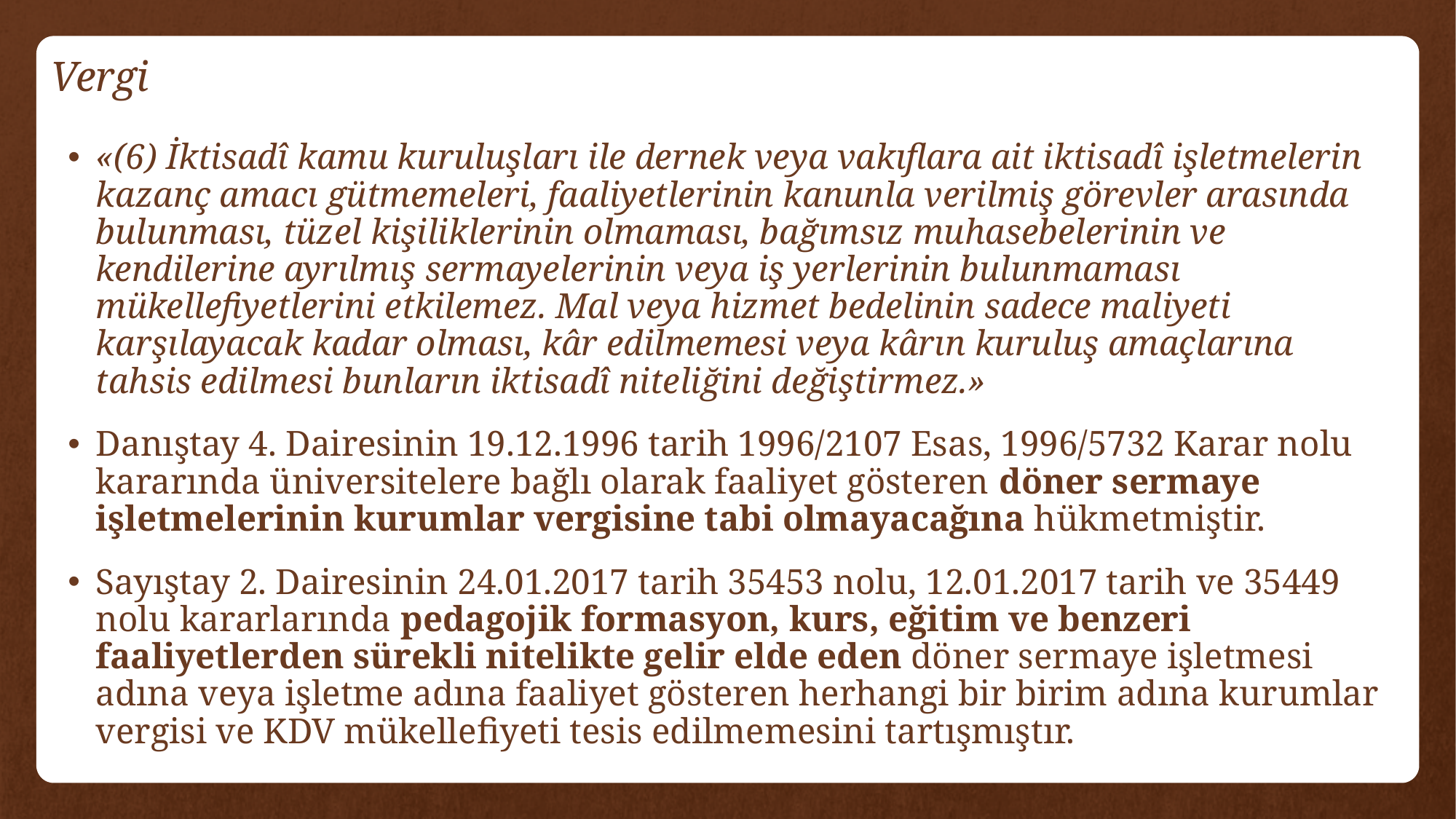

# Vergi
«(6) İktisadî kamu kuruluşları ile dernek veya vakıflara ait iktisadî işletmelerin kazanç amacı gütmemeleri, faaliyetlerinin kanunla verilmiş görevler arasında bulunması, tüzel kişiliklerinin olmaması, bağımsız muhasebelerinin ve kendilerine ayrılmış sermayelerinin veya iş yerlerinin bulunmaması mükellefiyetlerini etkilemez. Mal veya hizmet bedelinin sadece maliyeti karşılayacak kadar olması, kâr edilmemesi veya kârın kuruluş amaçlarına tahsis edilmesi bunların iktisadî niteliğini değiştirmez.»
Danıştay 4. Dairesinin 19.12.1996 tarih 1996/2107 Esas, 1996/5732 Karar nolu kararında üniversitelere bağlı olarak faaliyet gösteren döner sermaye işletmelerinin kurumlar vergisine tabi olmayacağına hükmetmiştir.
Sayıştay 2. Dairesinin 24.01.2017 tarih 35453 nolu, 12.01.2017 tarih ve 35449 nolu kararlarında pedagojik formasyon, kurs, eğitim ve benzeri faaliyetlerden sürekli nitelikte gelir elde eden döner sermaye işletmesi adına veya işletme adına faaliyet gösteren herhangi bir birim adına kurumlar vergisi ve KDV mükellefiyeti tesis edilmemesini tartışmıştır.